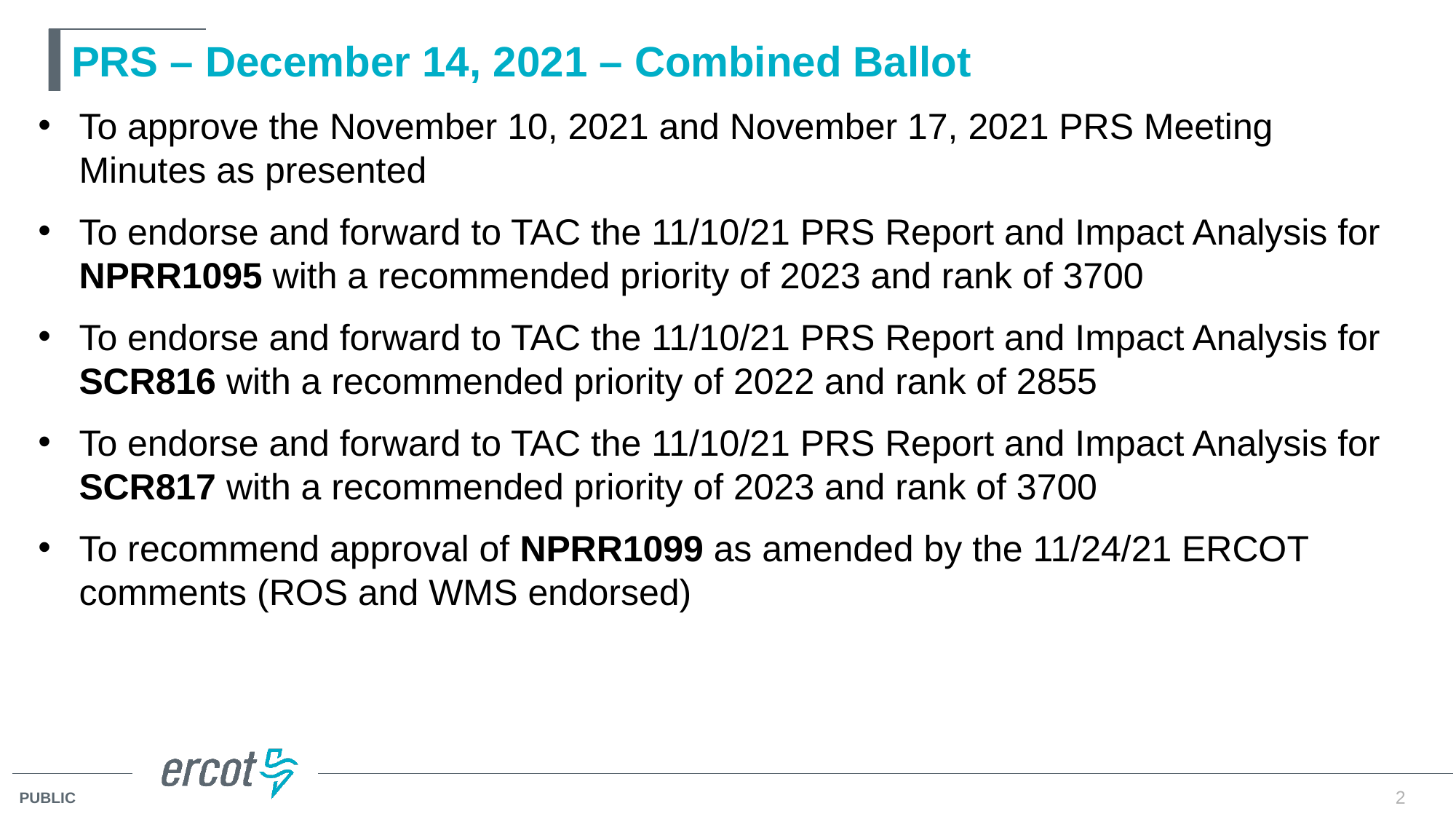

# PRS – December 14, 2021 – Combined Ballot
To approve the November 10, 2021 and November 17, 2021 PRS Meeting Minutes as presented
To endorse and forward to TAC the 11/10/21 PRS Report and Impact Analysis for NPRR1095 with a recommended priority of 2023 and rank of 3700
To endorse and forward to TAC the 11/10/21 PRS Report and Impact Analysis for SCR816 with a recommended priority of 2022 and rank of 2855
To endorse and forward to TAC the 11/10/21 PRS Report and Impact Analysis for SCR817 with a recommended priority of 2023 and rank of 3700
To recommend approval of NPRR1099 as amended by the 11/24/21 ERCOT comments (ROS and WMS endorsed)
2